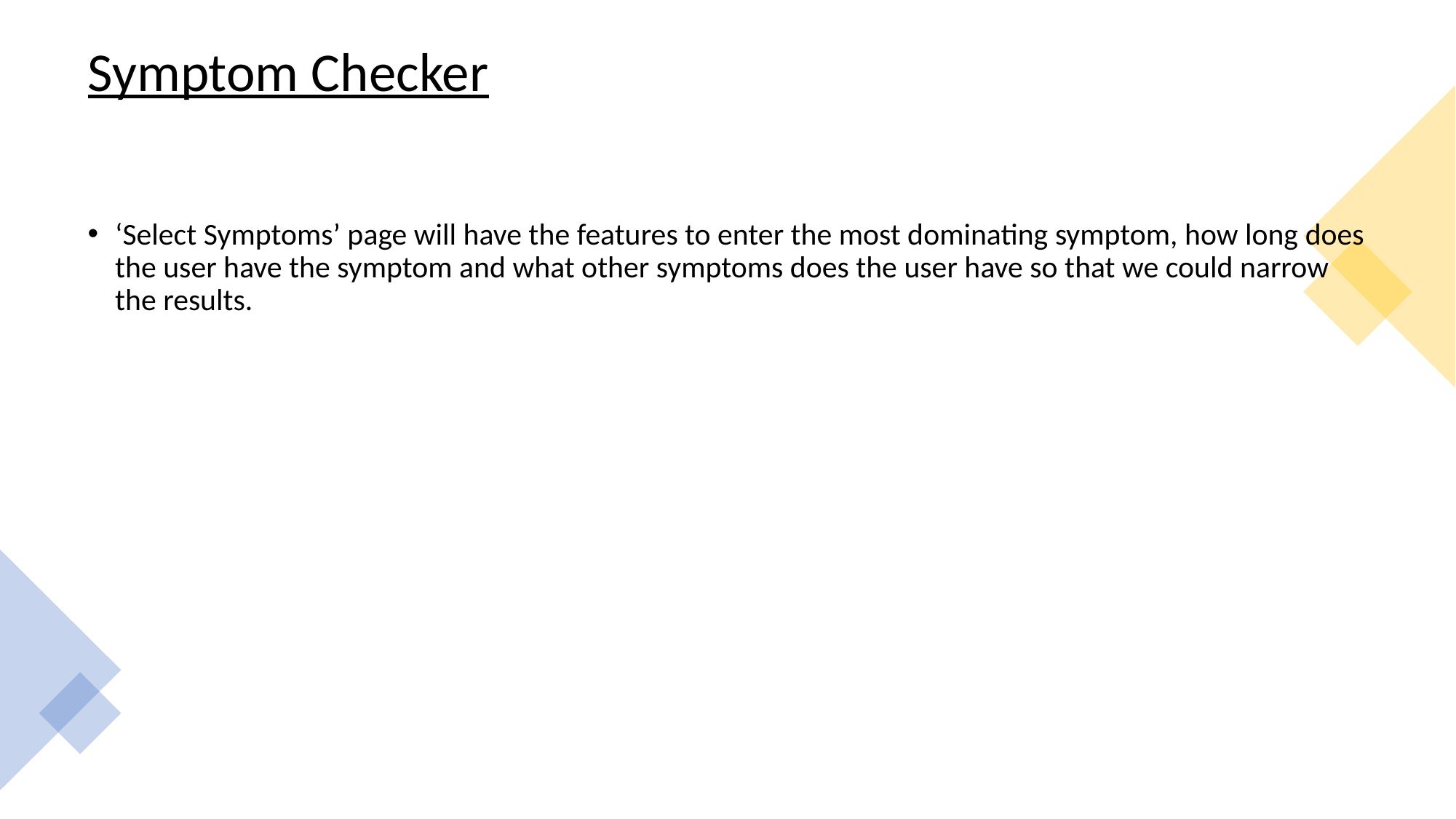

# Symptom Checker

‘Select Symptoms’ page will have the features to enter the most dominating symptom, how long does the user have the symptom and what other symptoms does the user have so that we could narrow the results.